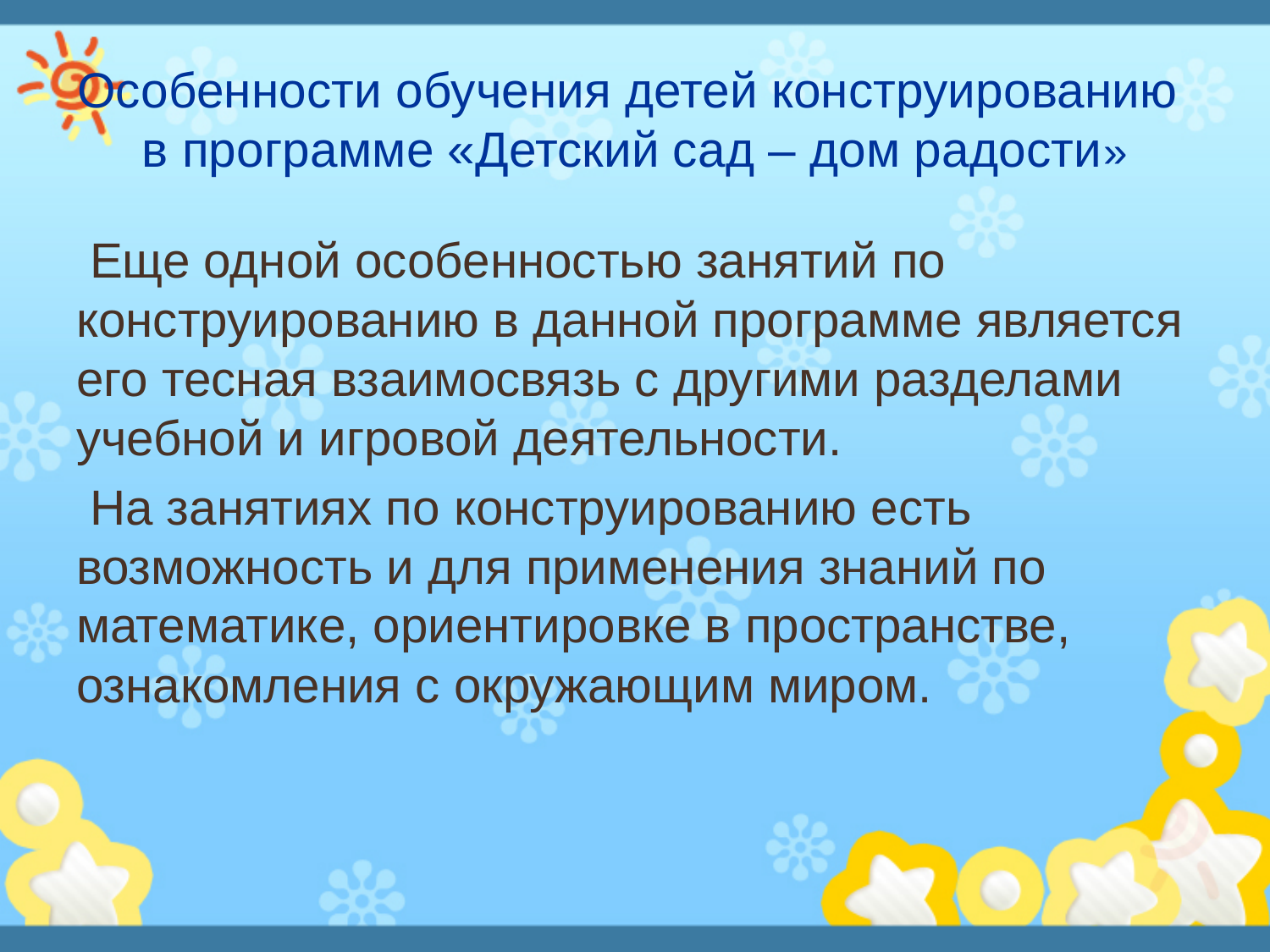

# Особенности обучения детей конструированию в программе «Детский сад – дом радости»
 Еще одной особенностью занятий по конструированию в данной программе является его тесная взаимосвязь с другими разделами учебной и игровой деятельности.
 На занятиях по конструированию есть возможность и для применения знаний по математике, ориентировке в пространстве, ознакомления с окружающим миром.